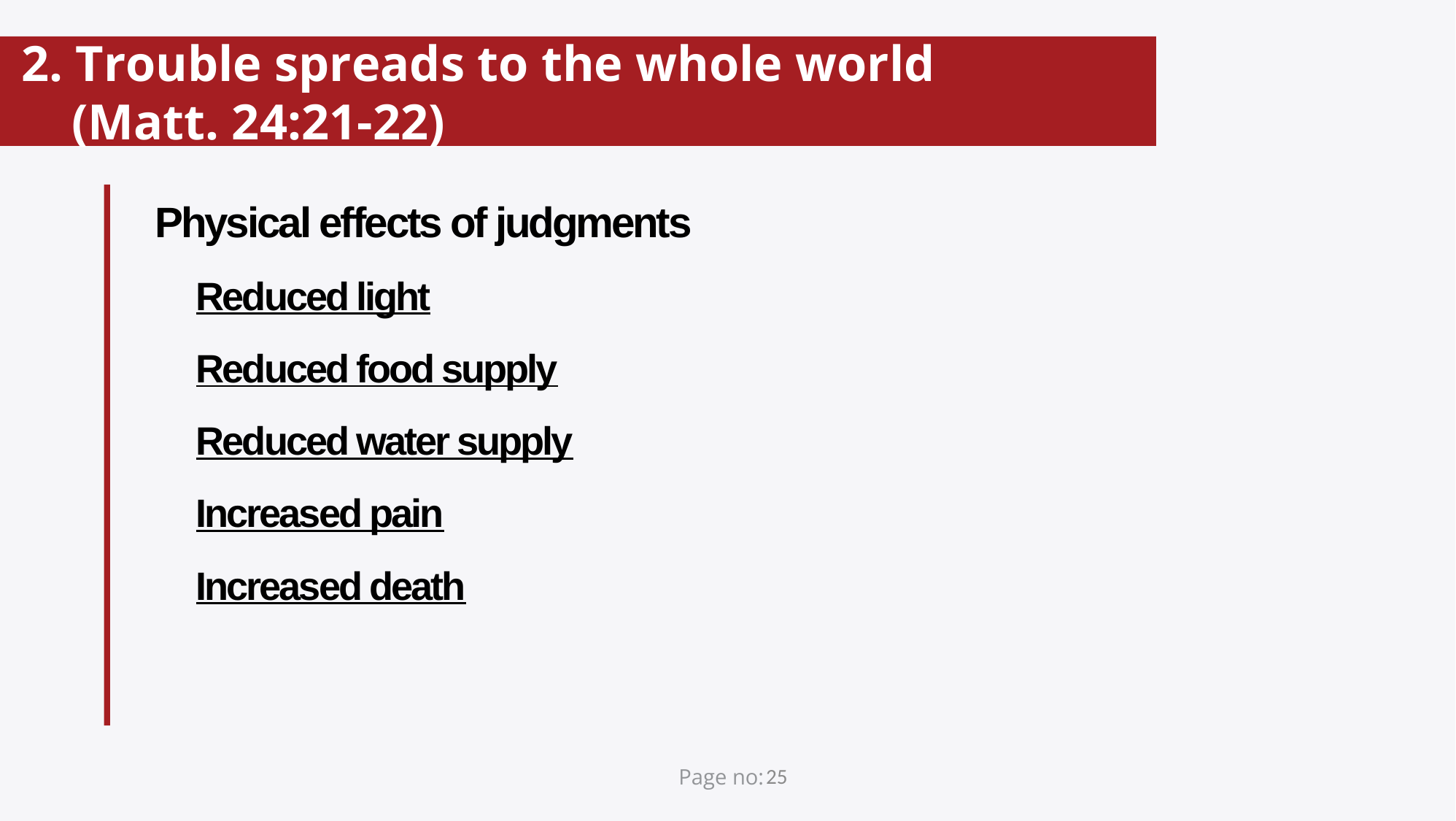

# 2. Trouble spreads to the whole world (Matt. 24:21-22)
Physical effects of judgments
Reduced light
Reduced food supply
Reduced water supply
Increased pain
Increased death